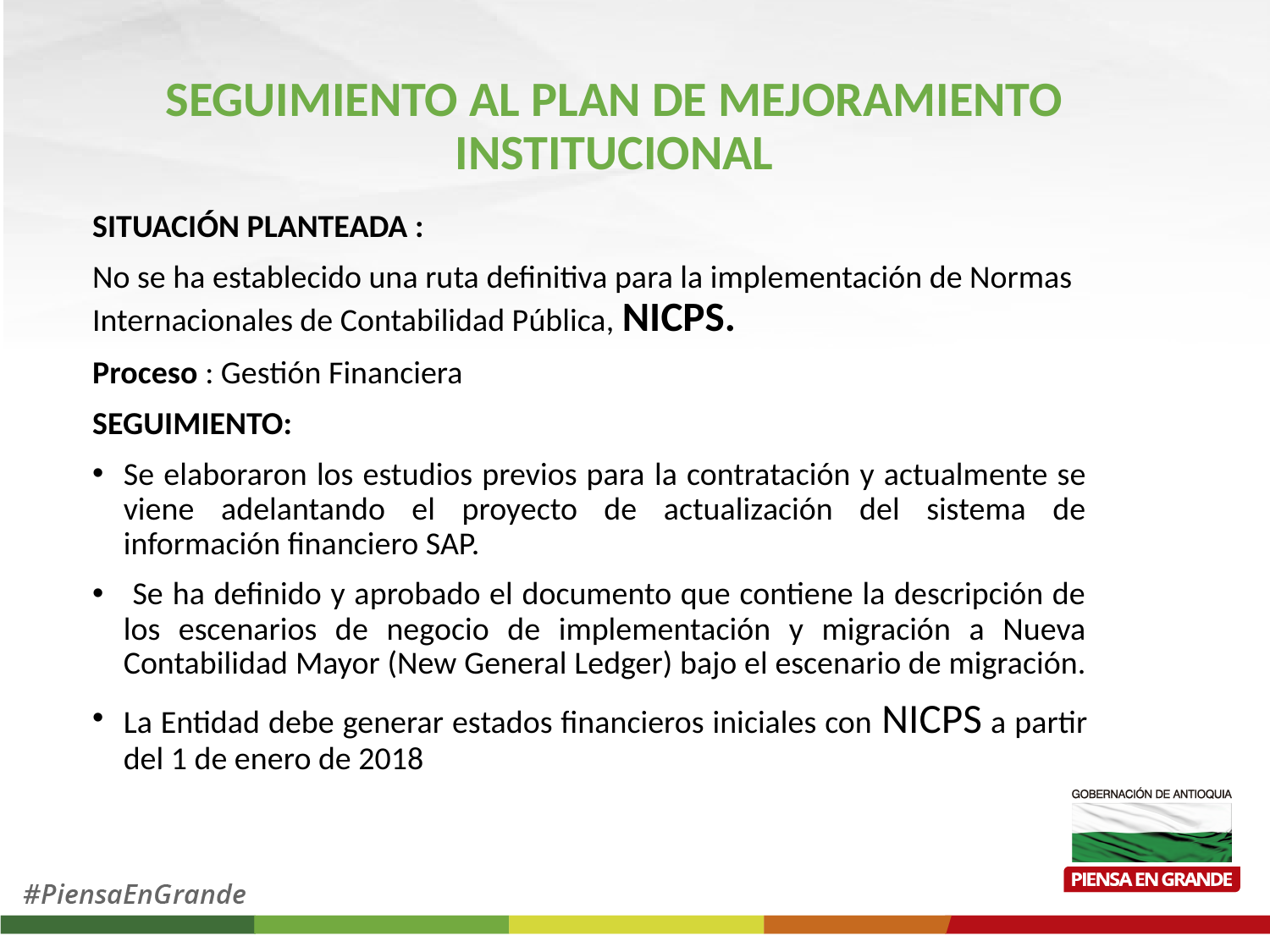

# SEGUIMIENTO AL PLAN DE MEJORAMIENTO INSTITUCIONAL
SITUACIÓN PLANTEADA :
No se ha establecido una ruta definitiva para la implementación de Normas Internacionales de Contabilidad Pública, NICPS.
Proceso : Gestión Financiera
SEGUIMIENTO:
Se elaboraron los estudios previos para la contratación y actualmente se viene adelantando el proyecto de actualización del sistema de información financiero SAP.
 Se ha definido y aprobado el documento que contiene la descripción de los escenarios de negocio de implementación y migración a Nueva Contabilidad Mayor (New General Ledger) bajo el escenario de migración.
La Entidad debe generar estados financieros iniciales con NICPS a partir del 1 de enero de 2018